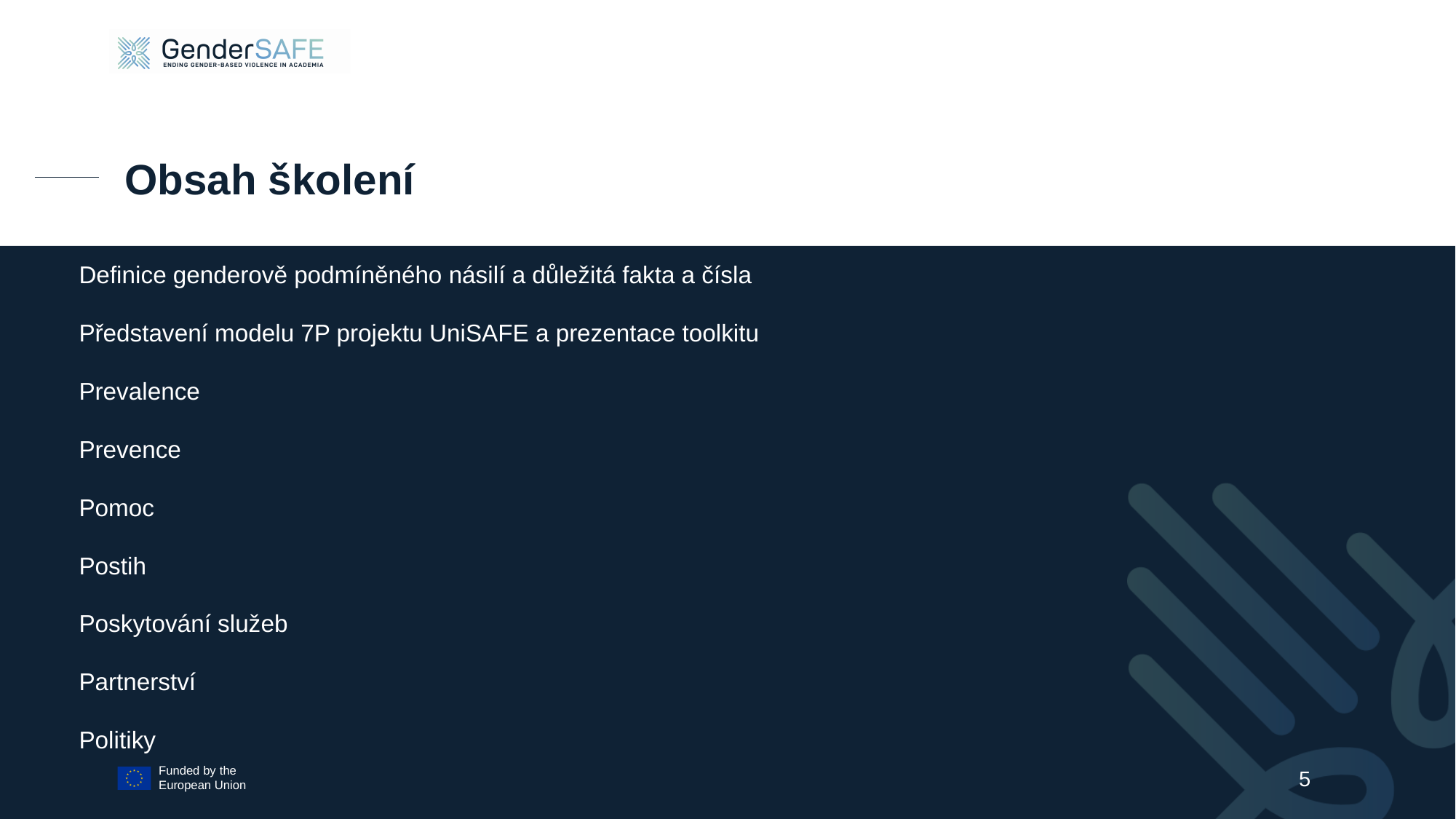

Obsah školení
Definice genderově podmíněného násilí a důležitá fakta a čísla

Představení modelu 7P projektu UniSAFE a prezentace toolkitu

Prevalence

Prevence

Pomoc

Postih

Poskytování služeb

Partnerství

Politiky